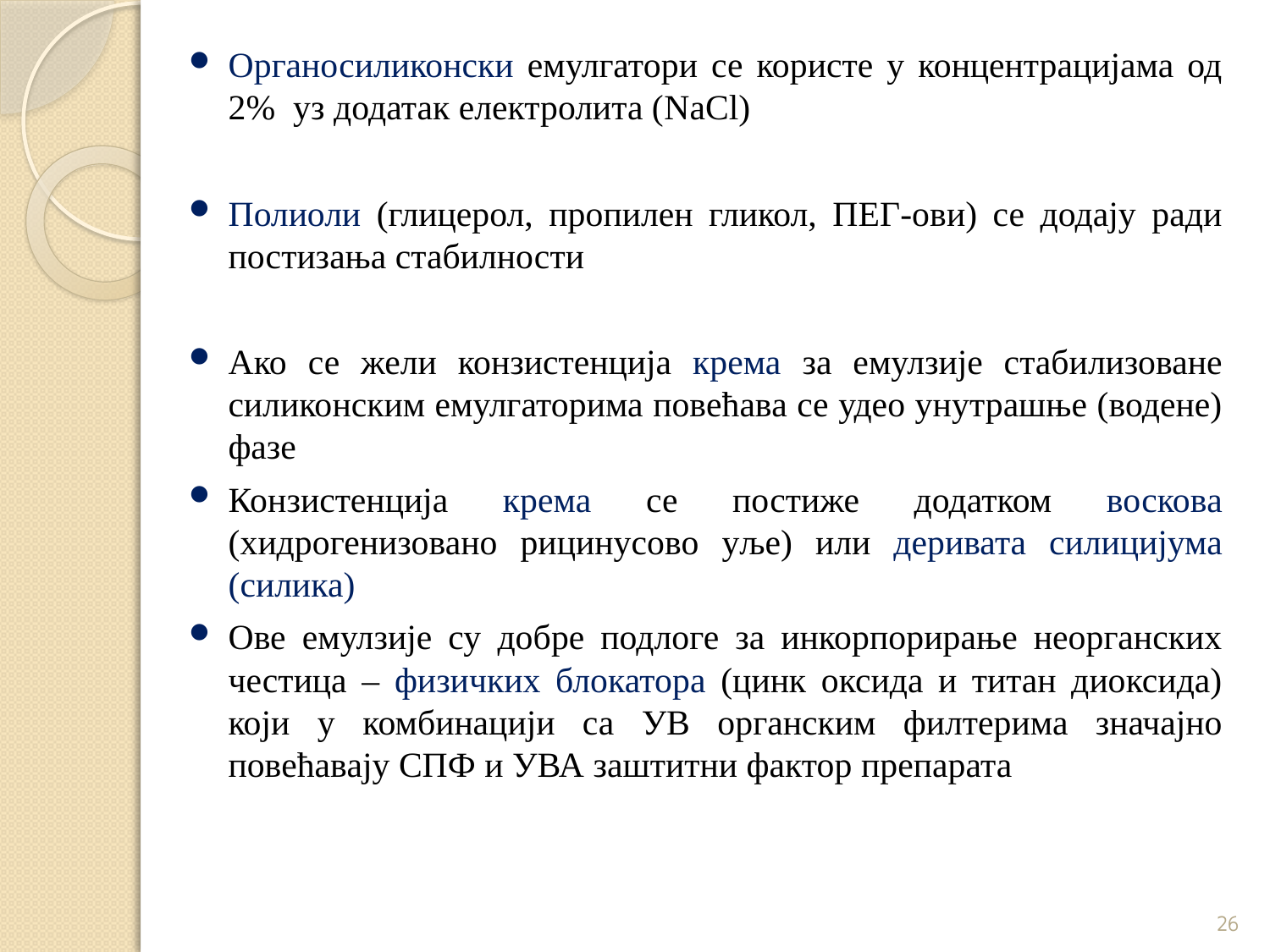

Органосиликонски емулгатори се користе у концентрацијама од 2%  уз додатак електролита (NaCl)

Полиоли (глицерол, пропилен гликол, ПЕГ-ови) се додају ради постизања стабилности

Ако се жели конзистенција крема за емулзије стабилизоване силиконским емулгаторима повећава се удео унутрашње (водене) фазе
Конзистенција крема се постиже додатком воскова (хидрогенизовано рицинусово уље) или деривата силицијума (силика)
Ове емулзије су добре подлоге за инкорпорирање неорганских честица – физичких блокатора (цинк оксида и титан диоксида) који у комбинацији са УВ органским филтерима значајно повећавају СПФ и УВА заштитни фактор препарата
26